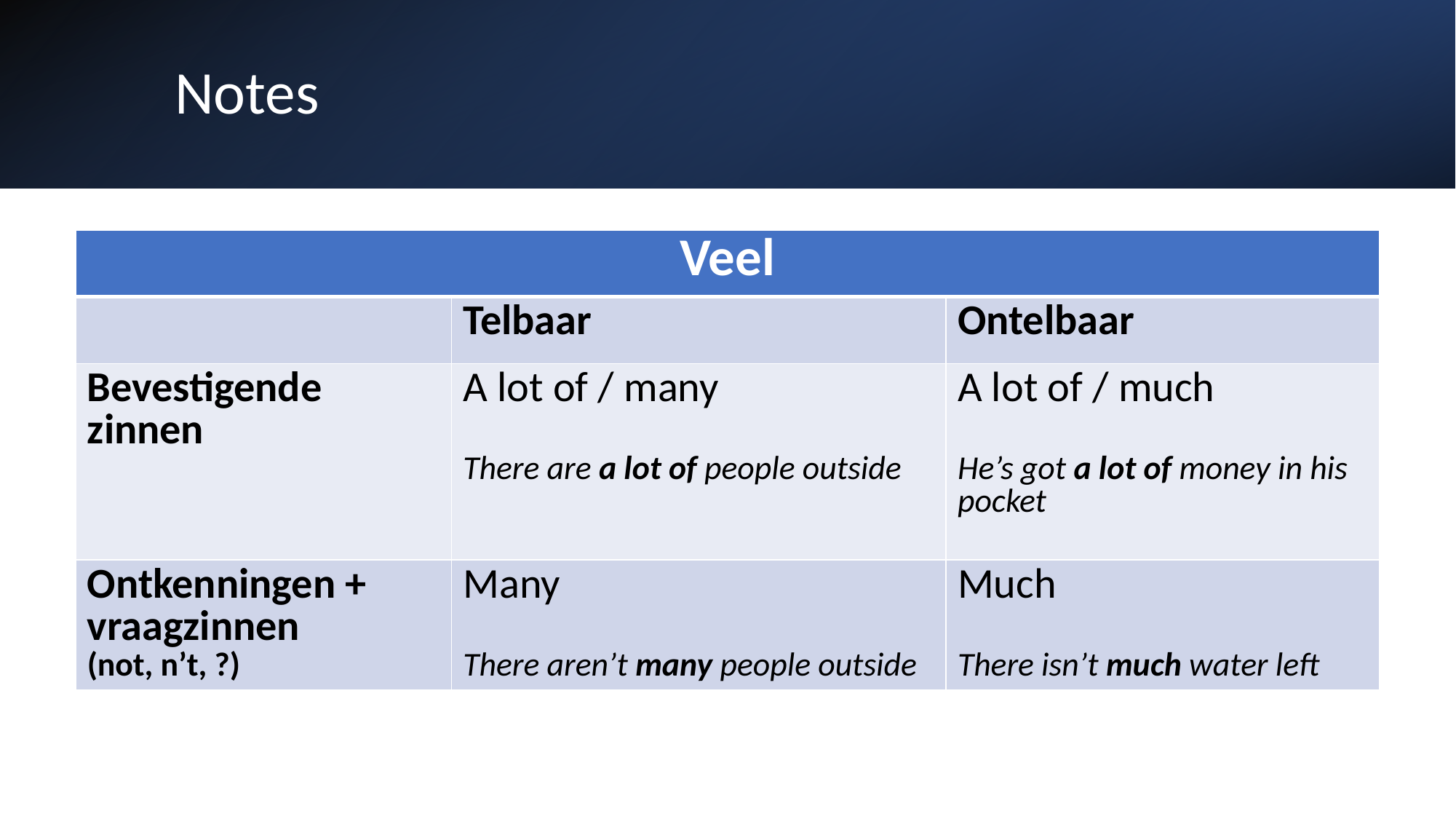

# Notes
| Veel |  |  |
| --- | --- | --- |
|  | Telbaar | Ontelbaar |
| Bevestigende zinnen | A lot of / many There are a lot of people outside | A lot of / much He’s got a lot of money in his pocket |
| Ontkenningen + vraagzinnen (not, n’t, ?) | Many There aren’t many people outside | Much There isn’t much water left |